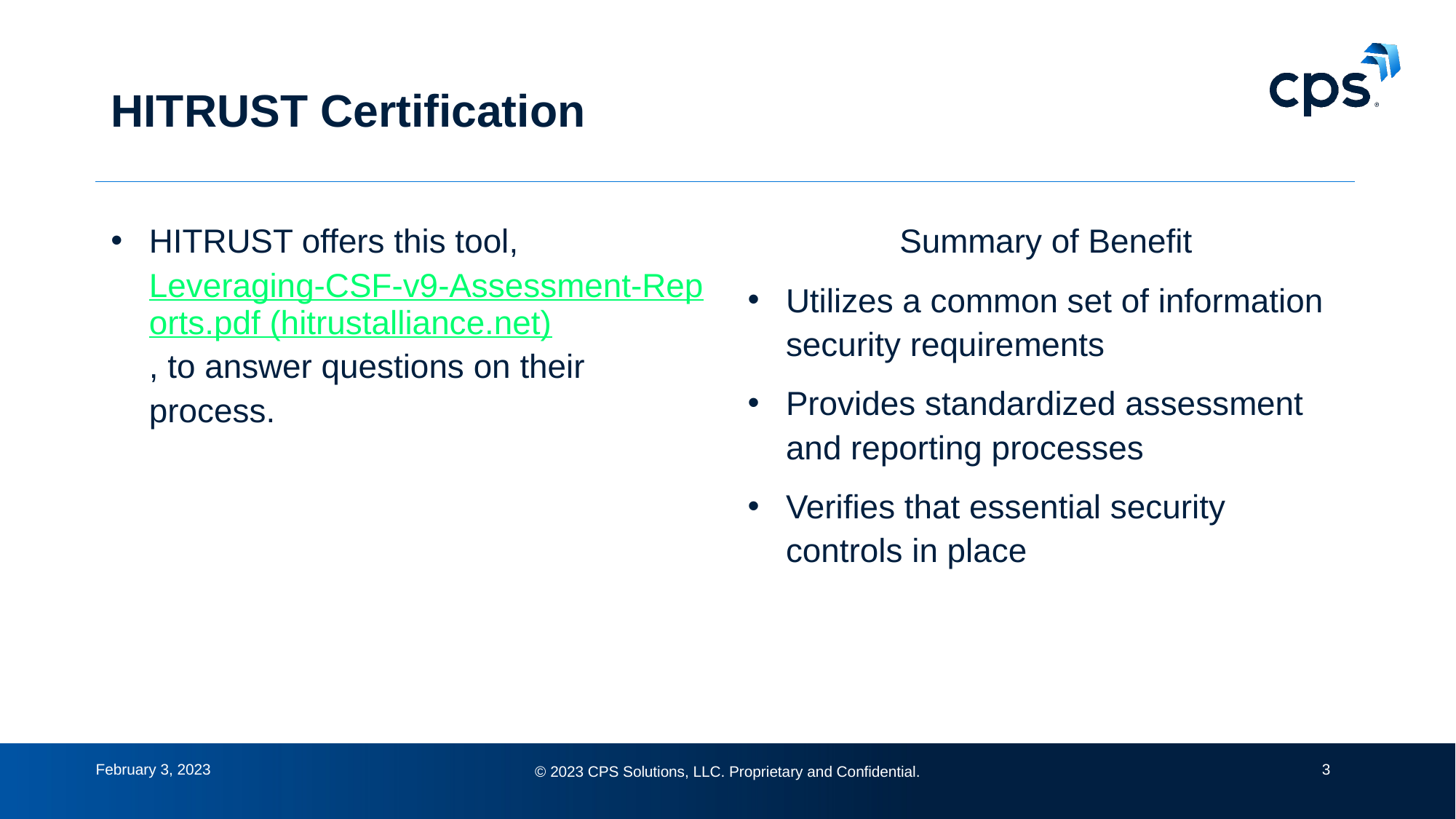

# HITRUST Certification
HITRUST offers this tool, Leveraging-CSF-v9-Assessment-Reports.pdf (hitrustalliance.net), to answer questions on their process.
Summary of Benefit
Utilizes a common set of information security requirements
Provides standardized assessment and reporting processes
Verifies that essential security controls in place